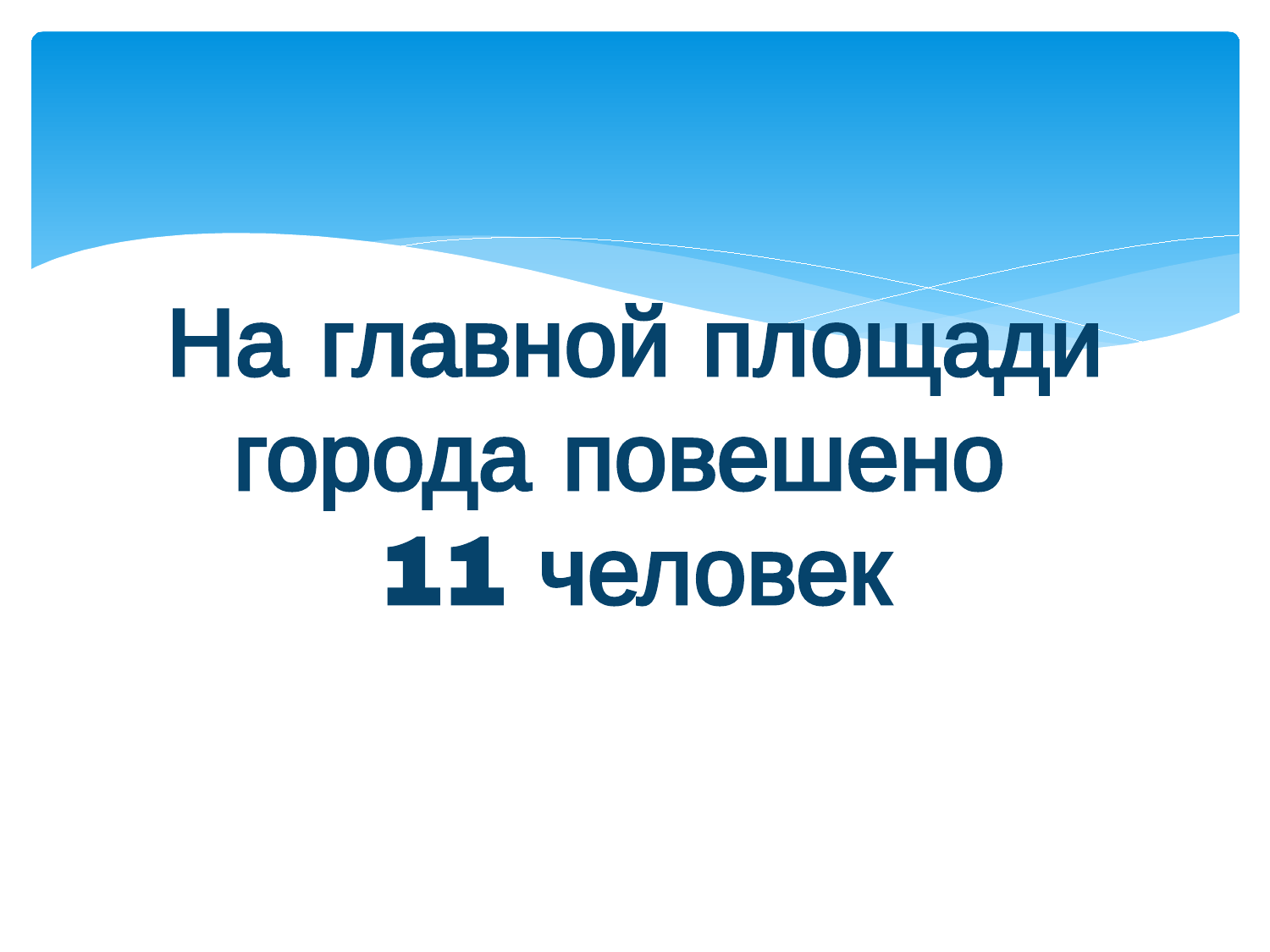

# На главной площади города повешено 11 человек